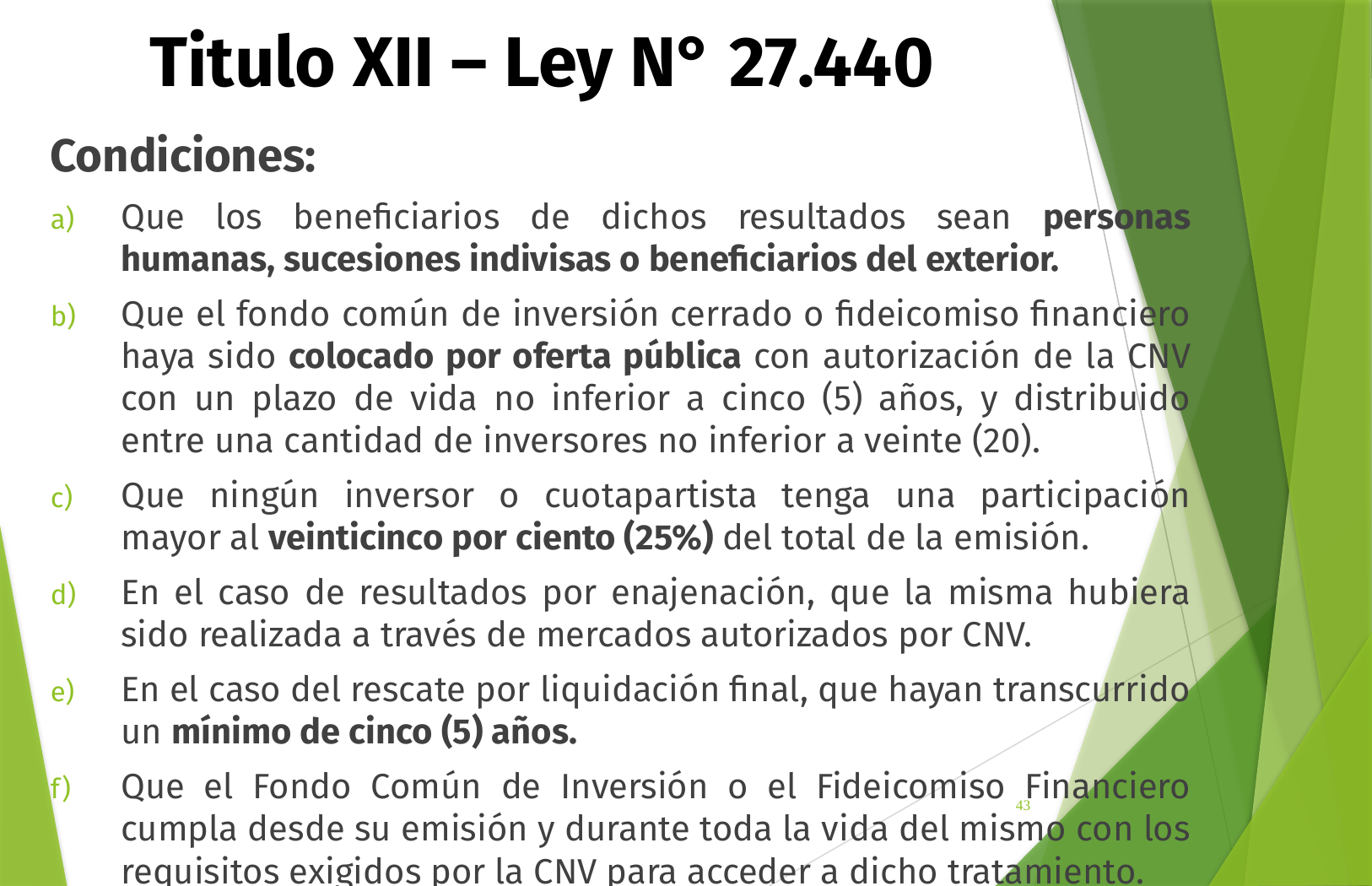

# Titulo XII – Ley N° 27.440
Condiciones:
Que los beneficiarios de dichos resultados sean personas humanas, sucesiones indivisas o beneficiarios del exterior.
Que el fondo común de inversión cerrado o fideicomiso financiero haya sido colocado por oferta pública con autorización de la CNV con un plazo de vida no inferior a cinco (5) años, y distribuido entre una cantidad de inversores no inferior a veinte (20).
Que ningún inversor o cuotapartista tenga una participación mayor al veinticinco por ciento (25%) del total de la emisión.
En el caso de resultados por enajenación, que la misma hubiera sido realizada a través de mercados autorizados por CNV.
En el caso del rescate por liquidación final, que hayan transcurrido un mínimo de cinco (5) años.
Que el Fondo Común de Inversión o el Fideicomiso Financiero cumpla desde su emisión y durante toda la vida del mismo con los requisitos exigidos por la CNV para acceder a dicho tratamiento.

43